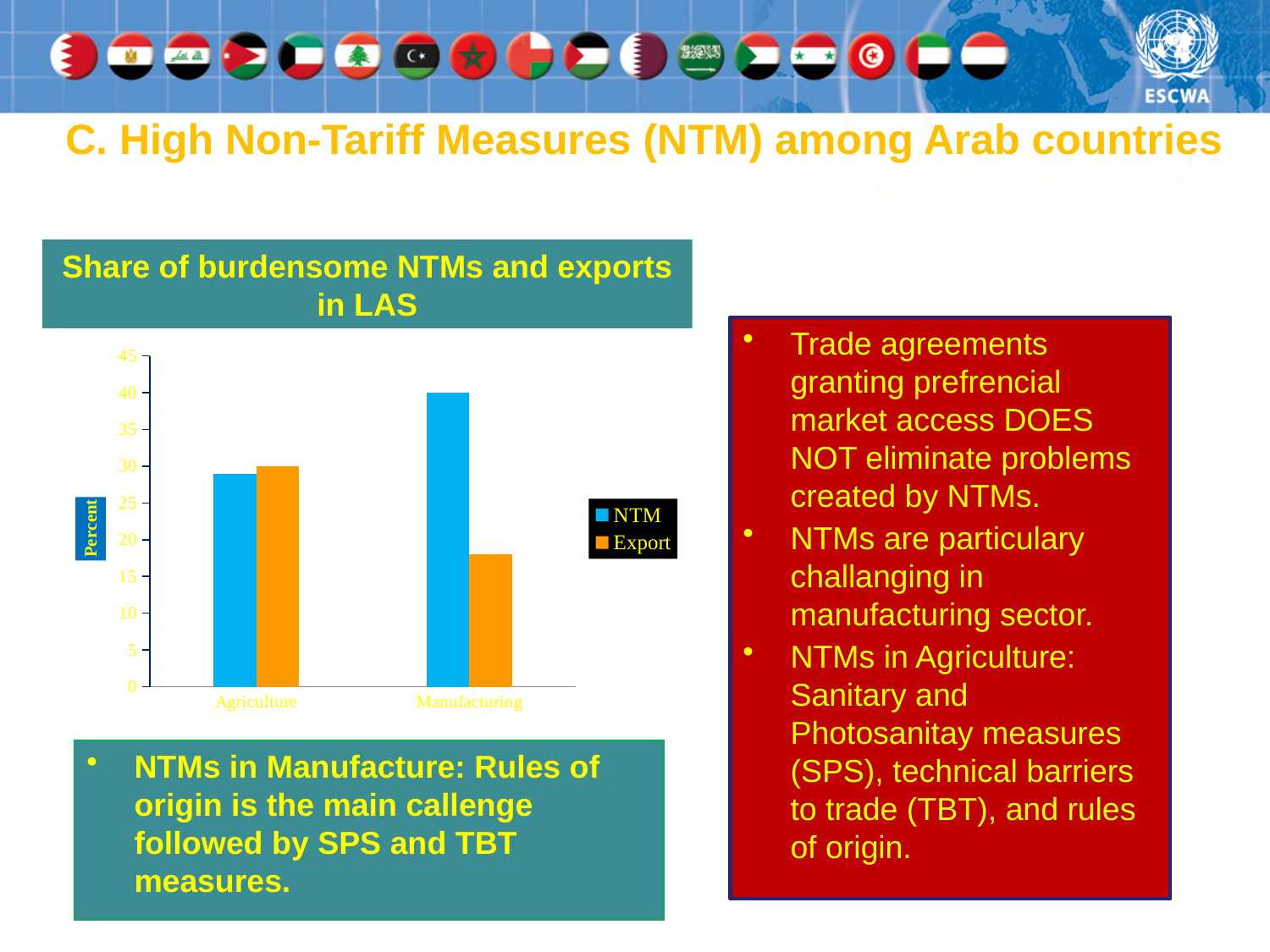

C. High Non-Tariff Measures (NTM) among Arab countries
Share of burdensome NTMs and exports in LAS
Trade agreements granting prefrencial market access DOES NOT eliminate problems created by NTMs.
NTMs are particulary challanging in manufacturing sector.
NTMs in Agriculture: Sanitary and Photosanitay measures (SPS), technical barriers to trade (TBT), and rules of origin.

### Chart

| Category | NTM | Export |
|---|---|---|
| Agriculture | 28.947368421052733 | 30.0 |
| Manufacturing | 40.0 | 18.0 |
NTMs in Manufacture: Rules of origin is the main callenge followed by SPS and TBT measures.